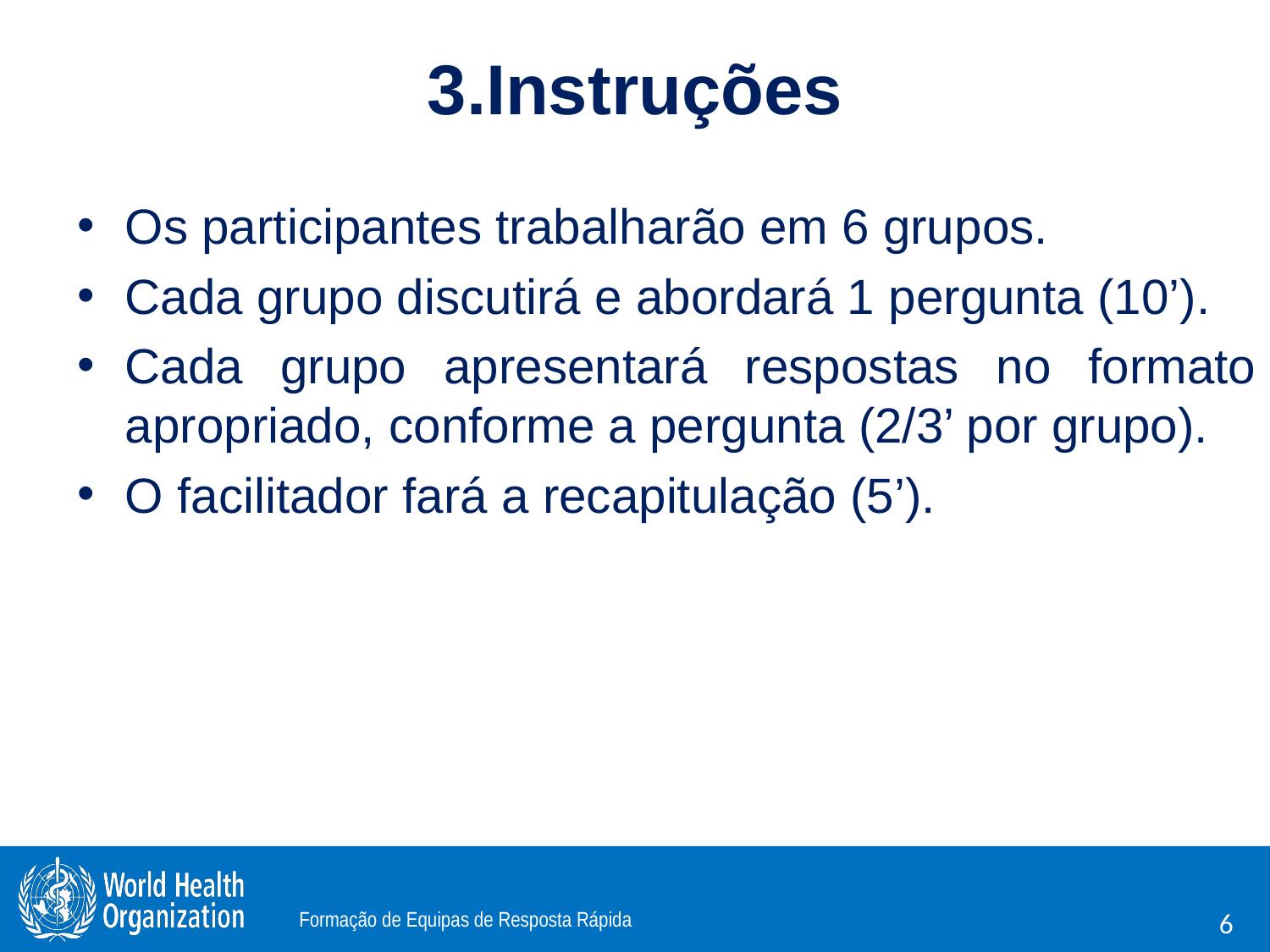

# 3.Instruções
Os participantes trabalharão em 6 grupos.
Cada grupo discutirá e abordará 1 pergunta (10’).
Cada grupo apresentará respostas no formato apropriado, conforme a pergunta (2/3’ por grupo).
O facilitador fará a recapitulação (5’).